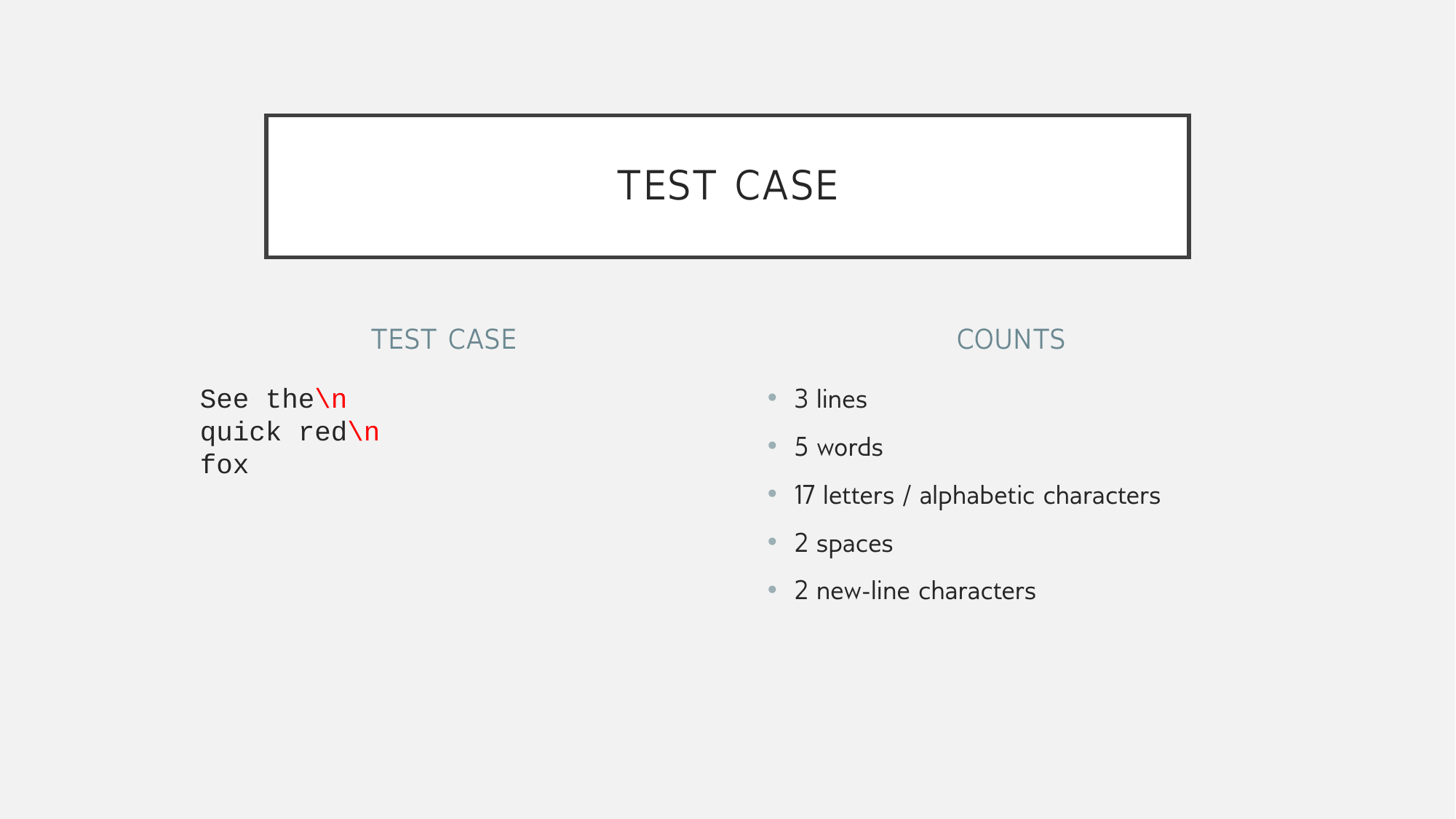

# Test Case
Test Case
Counts
See the\n
quick red\n
fox
3 lines
5 words
17 letters / alphabetic characters
2 spaces
2 new-line characters